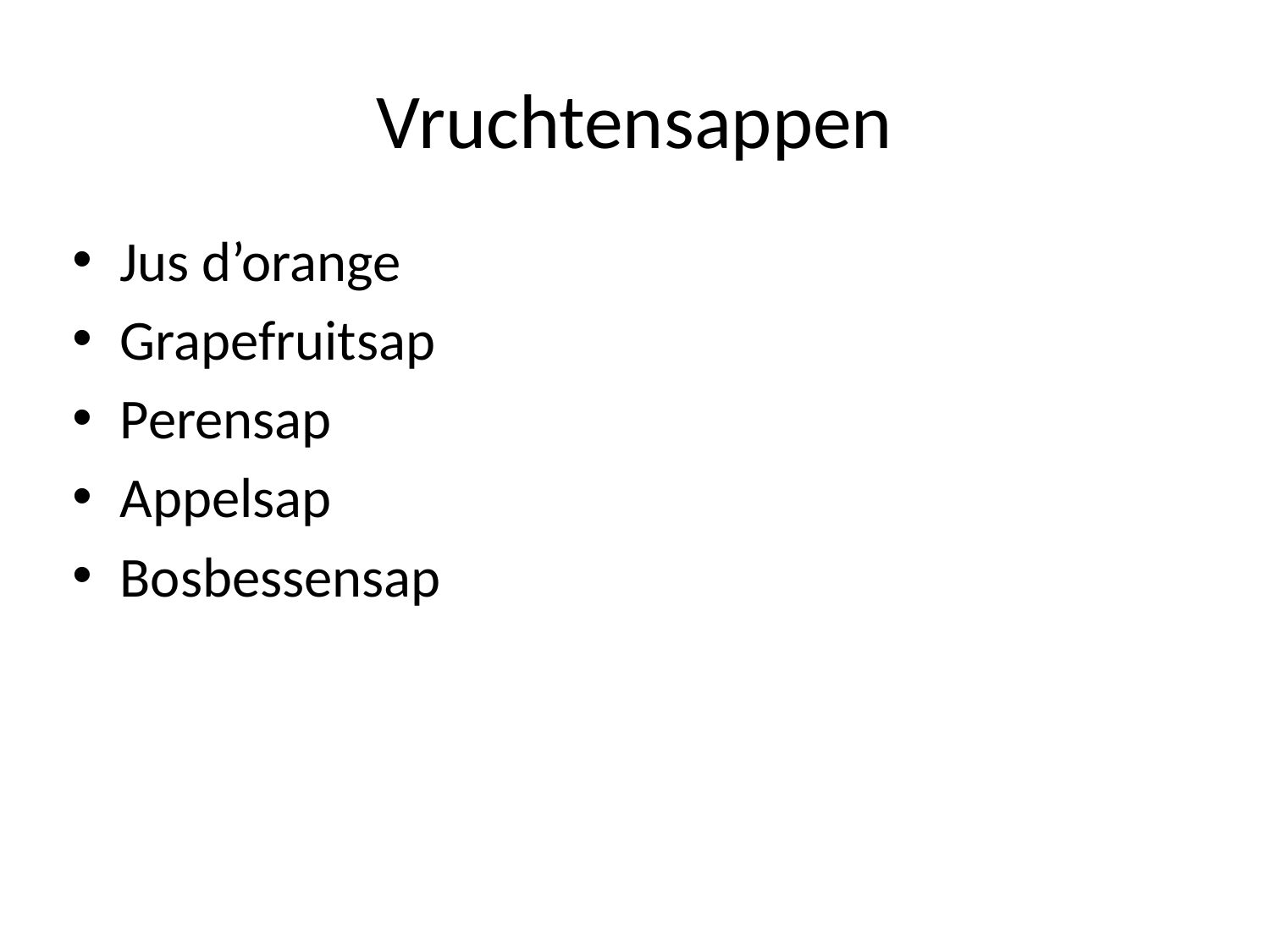

# Vruchtensappen
Jus d’orange
Grapefruitsap
Perensap
Appelsap
Bosbessensap